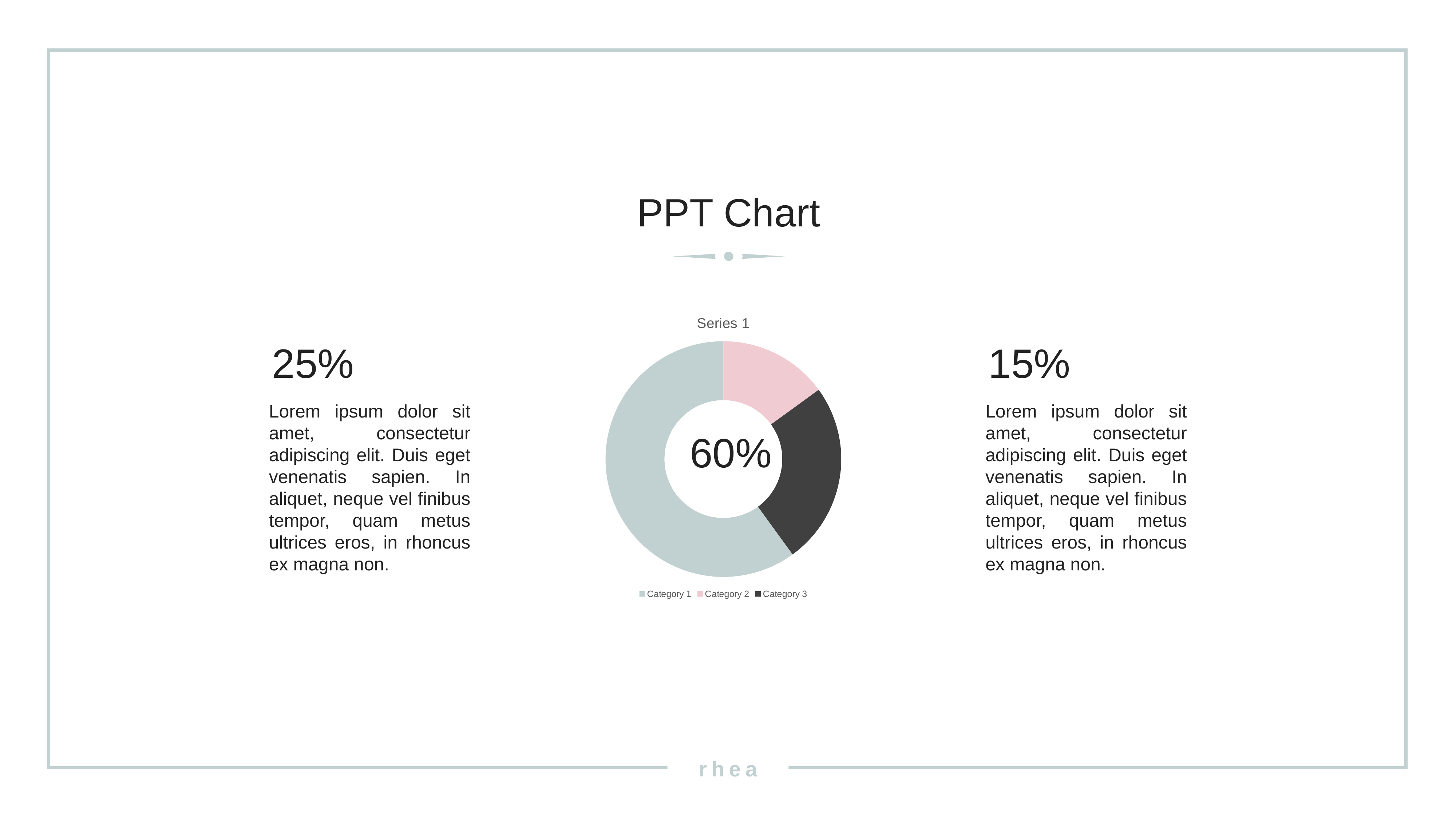

PPT Chart

### Chart:

| Category | Series 1 |
|---|---|
| Category 1 | 60.0 |
| Category 2 | 15.0 |
| Category 3 | 25.0 |
25%
15%
Lorem ipsum dolor sit amet, consectetur adipiscing elit. Duis eget venenatis sapien. In aliquet, neque vel finibus tempor, quam metus ultrices eros, in rhoncus ex magna non.
Lorem ipsum dolor sit amet, consectetur adipiscing elit. Duis eget venenatis sapien. In aliquet, neque vel finibus tempor, quam metus ultrices eros, in rhoncus ex magna non.
60%